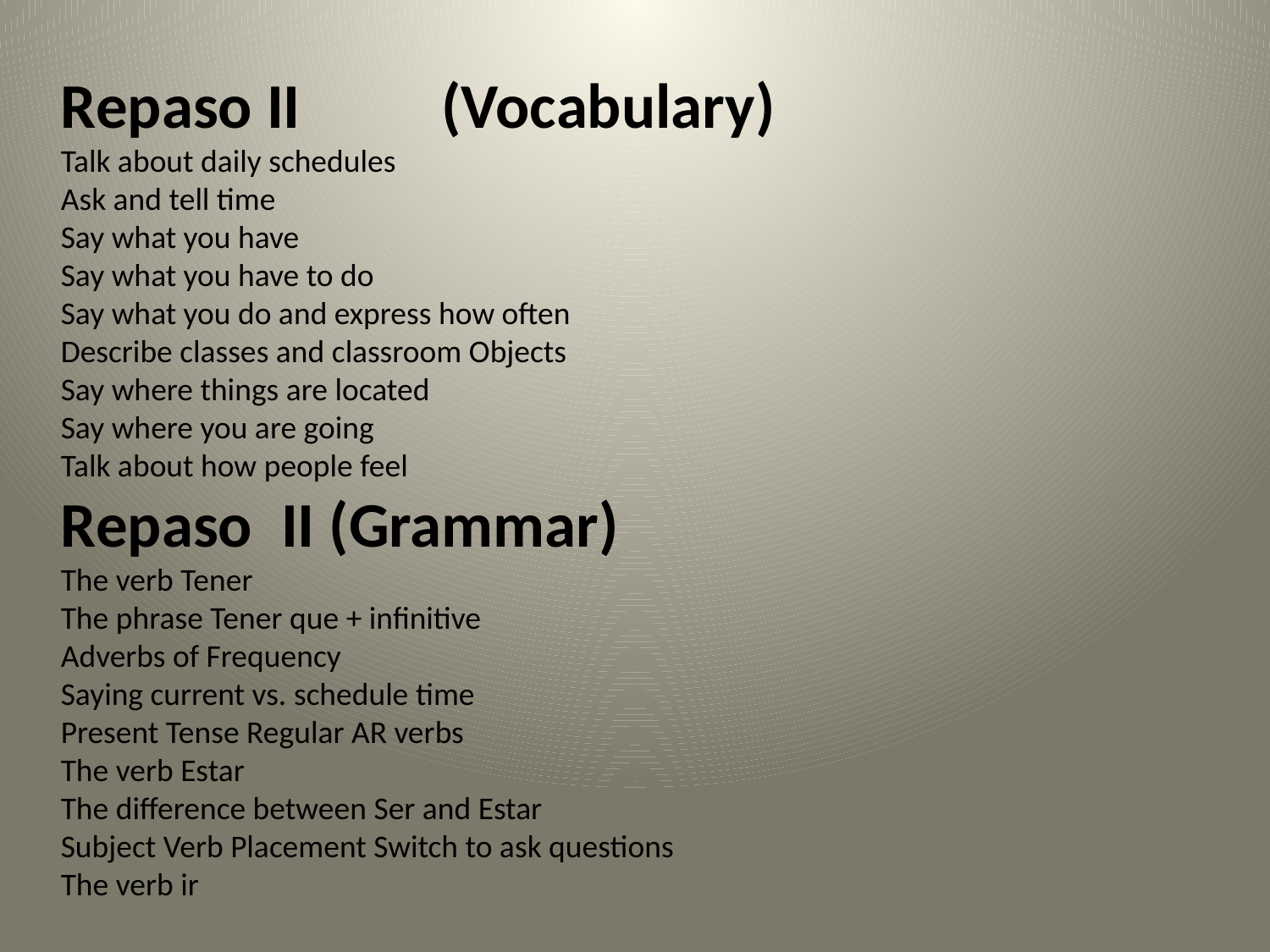

Repaso II 	(Vocabulary)
Talk about daily schedules
Ask and tell time
Say what you have
Say what you have to do
Say what you do and express how often
Describe classes and classroom Objects
Say where things are located
Say where you are going
Talk about how people feel
Repaso  II (Grammar)
The verb Tener
The phrase Tener que + infinitive
Adverbs of Frequency
Saying current vs. schedule time
Present Tense Regular AR verbs
The verb Estar
The difference between Ser and Estar
Subject Verb Placement Switch to ask questions
The verb ir